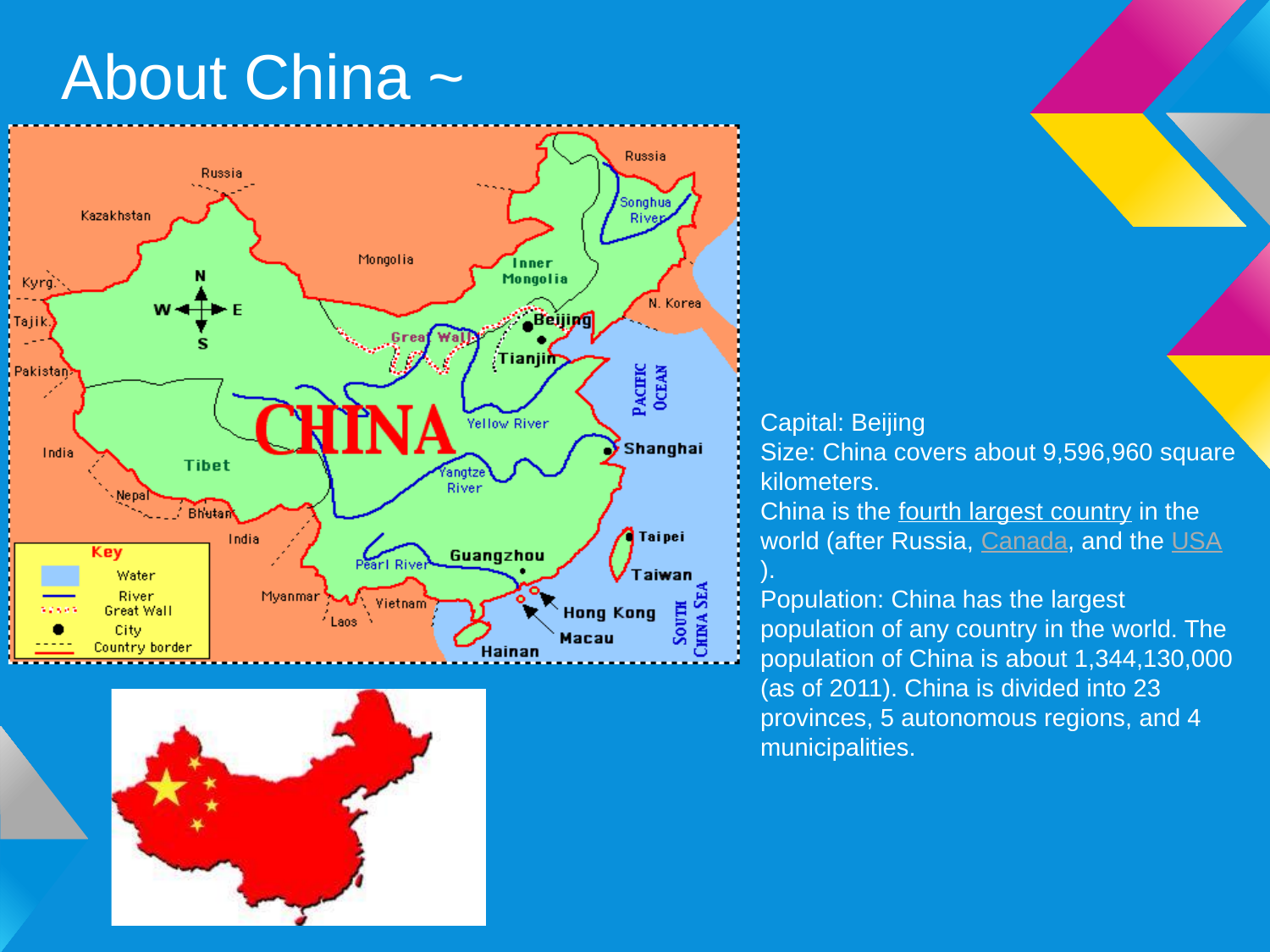

# About China ~

Capital: Beijing
Size: China covers about 9,596,960 square kilometers.
China is the fourth largest country in the world (after Russia, Canada, and the USA).
Population: China has the largest population of any country in the world. The population of China is about 1,344,130,000 (as of 2011). China is divided into 23 provinces, 5 autonomous regions, and 4 municipalities.